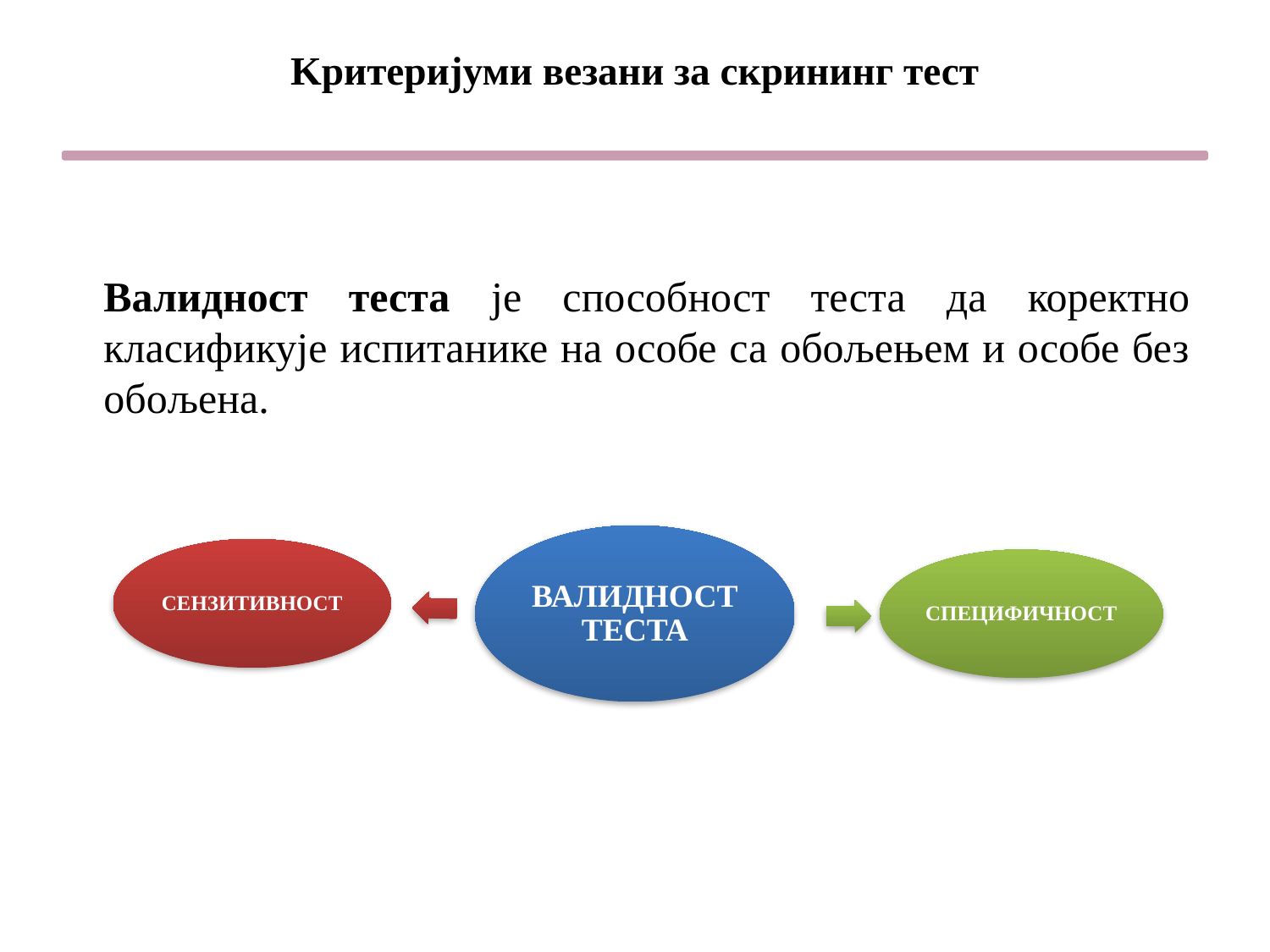

# Kритеријуми везани за скрининг тест

Валидност теста је способност теста да коректно класификује испитанике на особе са обољењем и особе без обољена.
ВАЛИДНОСТ TEСTA

СЕНЗИТИВНОСТ

СПЕЦИФИЧНОСТ